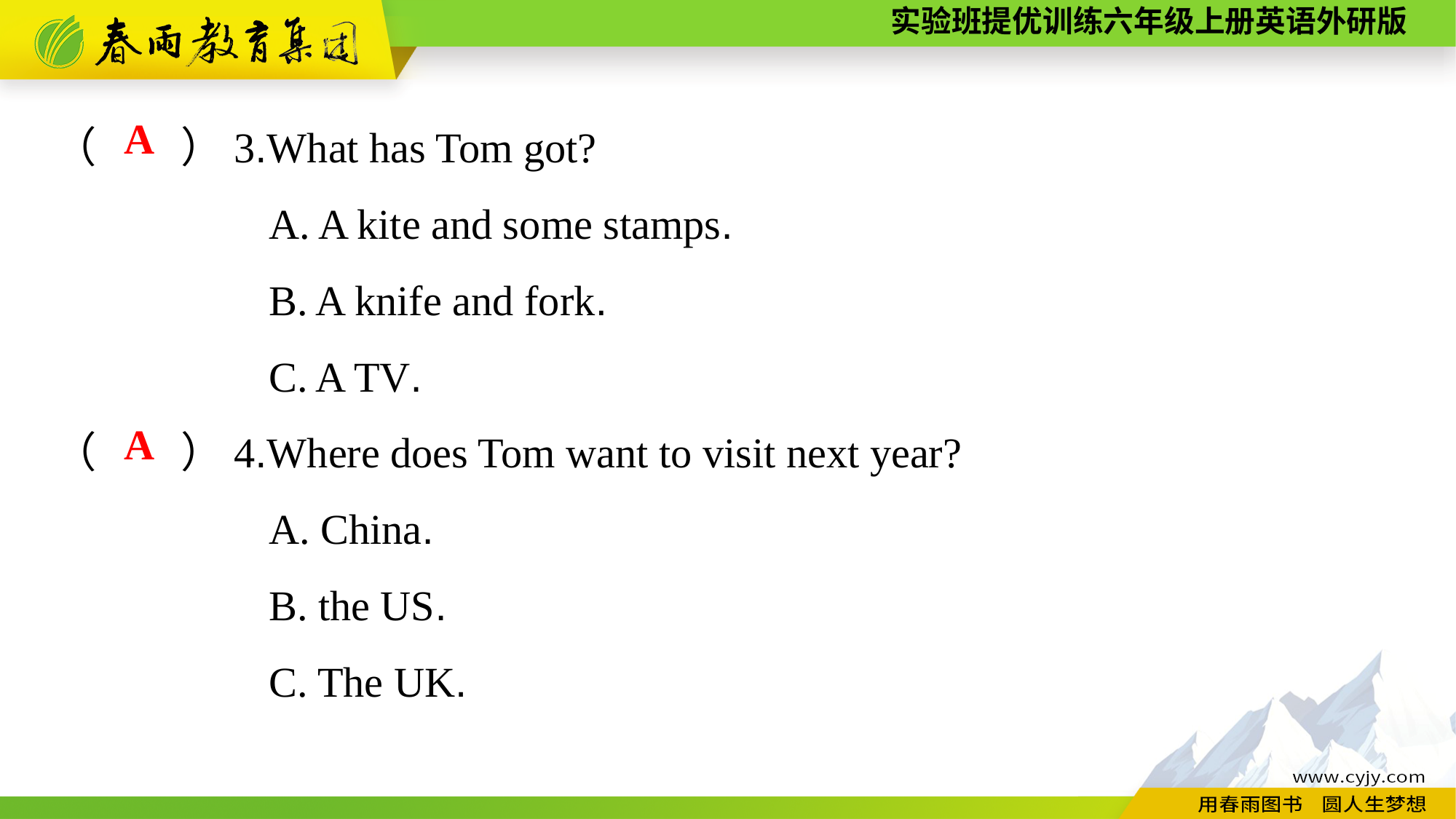

（　　）3.What has Tom got?
A. A kite and some stamps.
B. A knife and fork.
C. A TV.
（　　）4.Where does Tom want to visit next year?
A. China.
B. the US.
C. The UK.
A
A